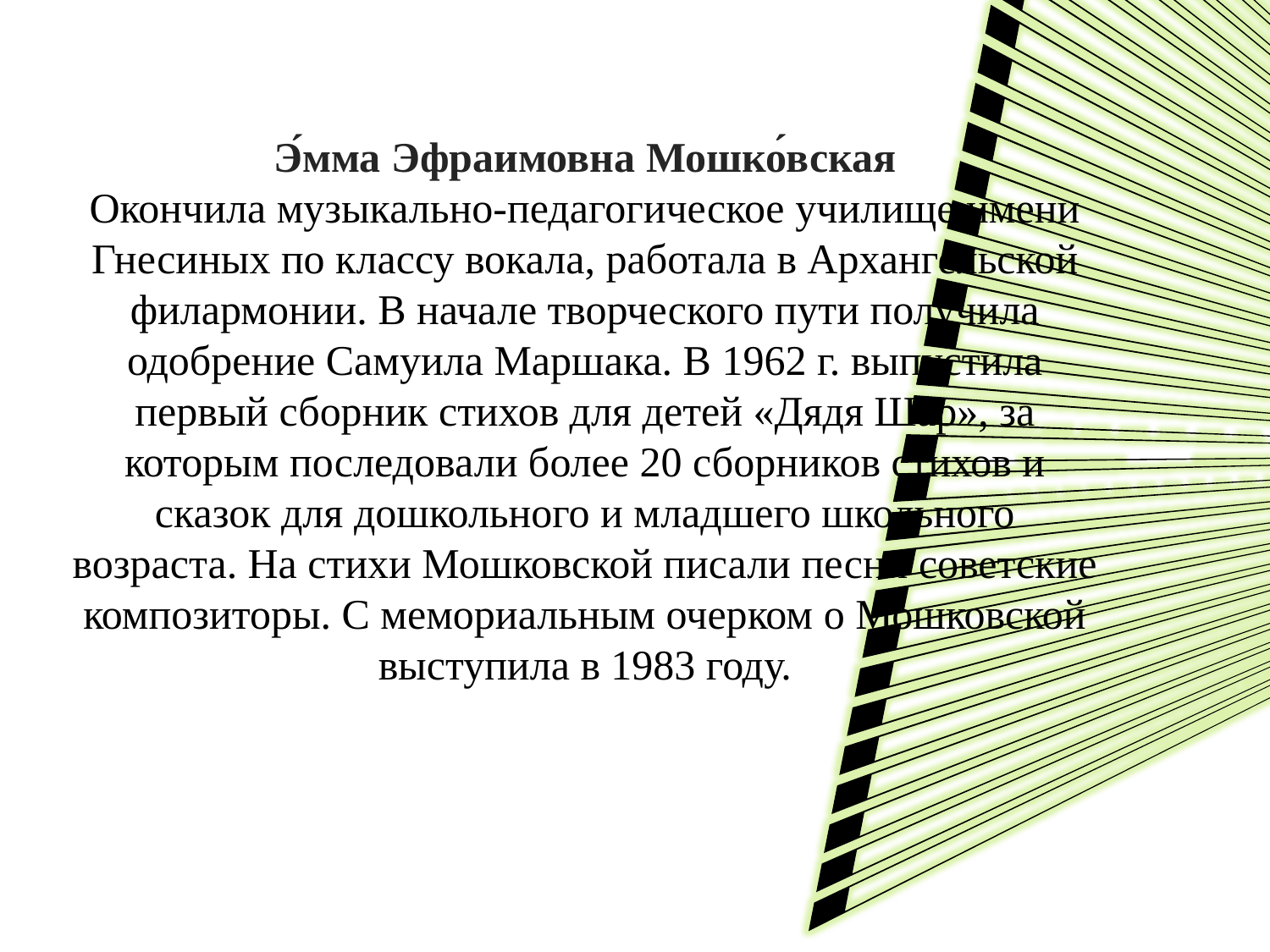

Э́мма Эфраимовна Мошко́вская
Окончила музыкально-педагогическое училище имени Гнесиных по классу вокала, работала в Архангельской филармонии. В начале творческого пути получила одобрение Самуила Маршака. В 1962 г. выпустила первый сборник стихов для детей «Дядя Шар», за которым последовали более 20 сборников стихов и сказок для дошкольного и младшего школьного возраста. На стихи Мошковской писали песни советские композиторы. С мемориальным очерком о Мошковской выступила в 1983 году.